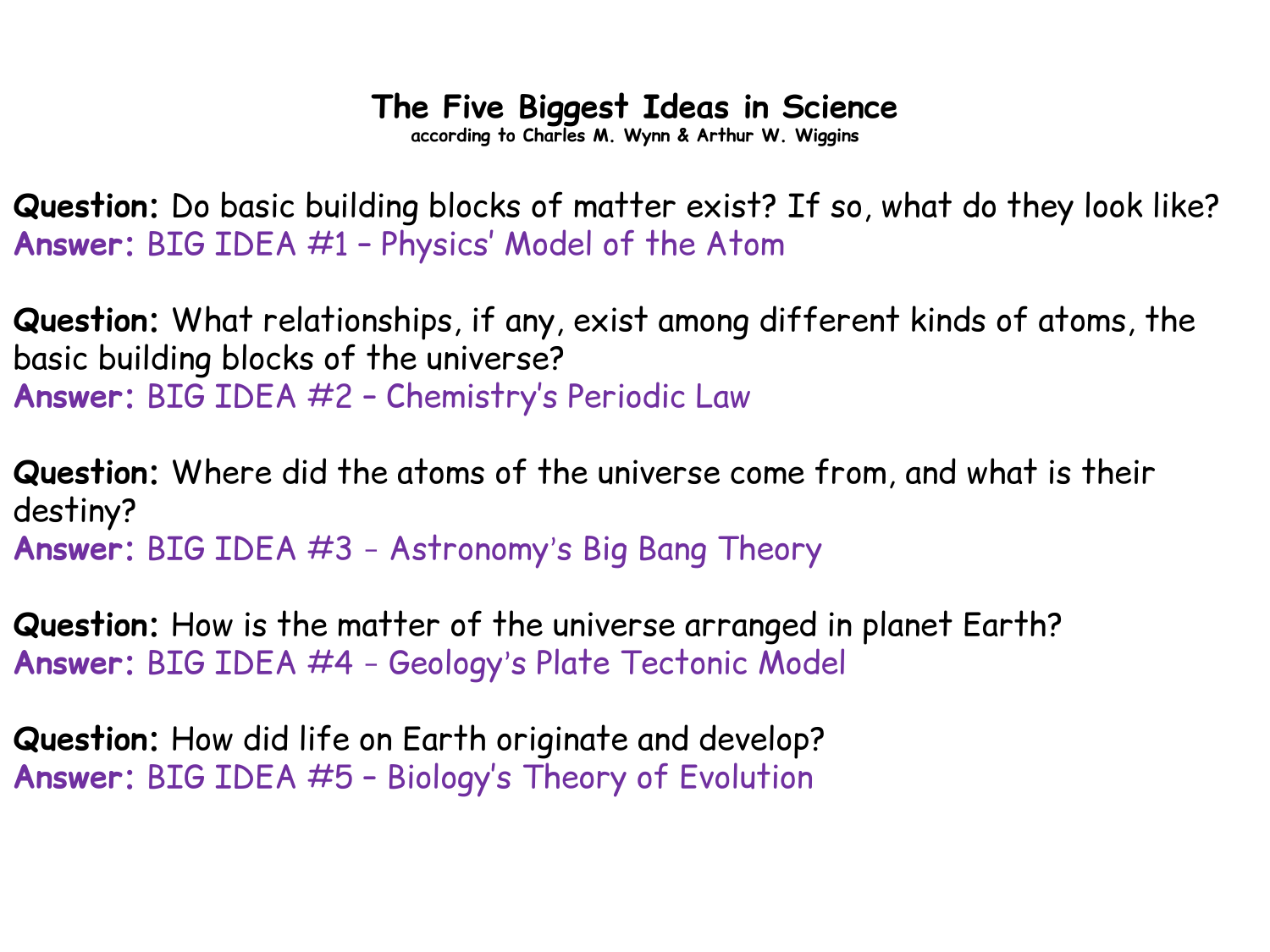

The Five Biggest Ideas in Science
according to Charles M. Wynn & Arthur W. Wiggins

Question: Do basic building blocks of matter exist? If so, what do they look like?
Answer: BIG IDEA #1 – Physics’ Model of the Atom

Question: What relationships, if any, exist among different kinds of atoms, the basic building blocks of the universe?
Answer: BIG IDEA #2 – Chemistry’s Periodic Law

Question: Where did the atoms of the universe come from, and what is their destiny?
Answer: BIG IDEA #3 – Astronomy’s Big Bang Theory

Question: How is the matter of the universe arranged in planet Earth?
Answer: BIG IDEA #4 – Geology’s Plate Tectonic Model

Question: How did life on Earth originate and develop?
Answer: BIG IDEA #5 – Biology’s Theory of Evolution